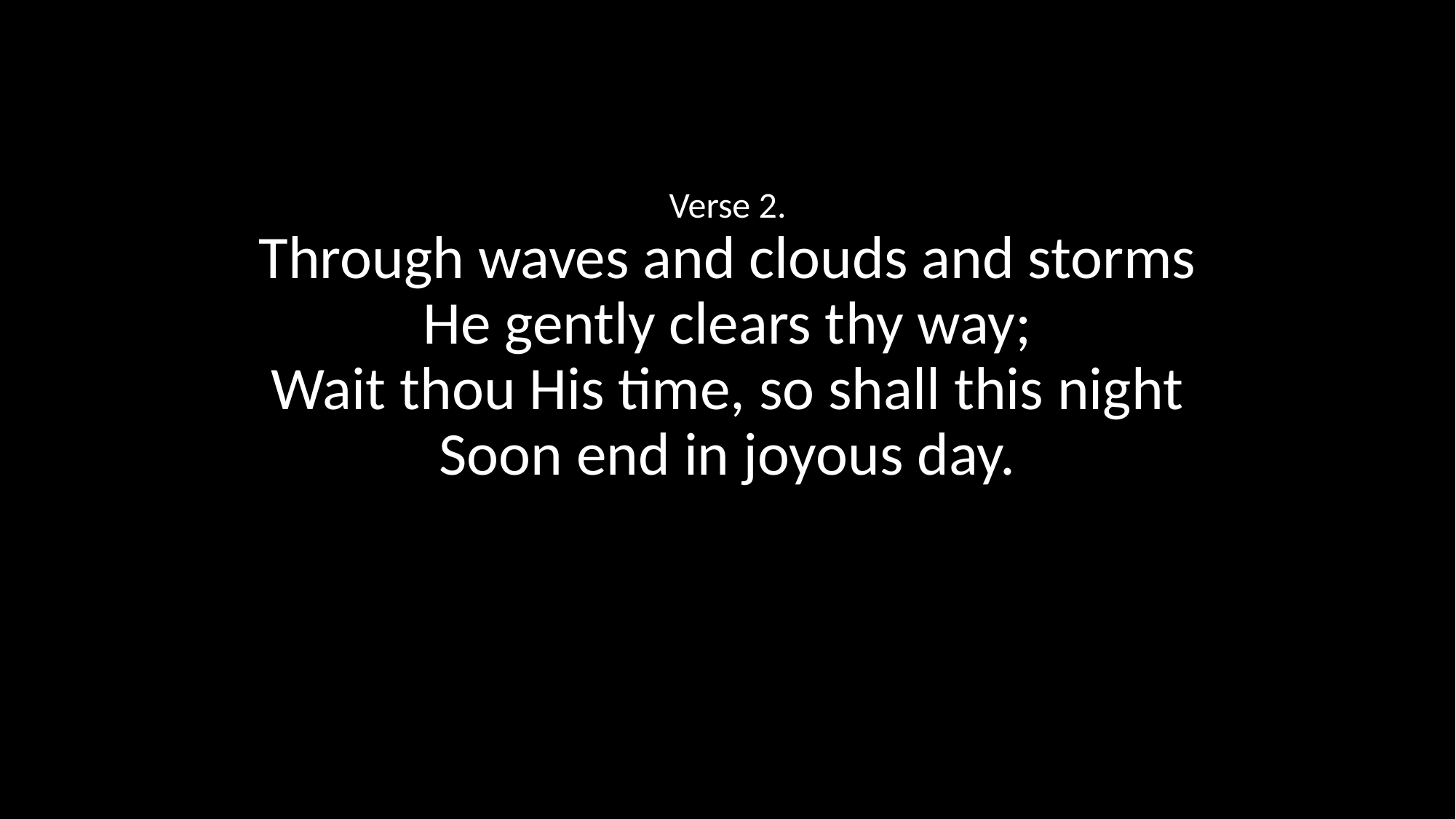

Verse 2.
Through waves and clouds and storms
He gently clears thy way;
Wait thou His time, so shall this night
Soon end in joyous day.